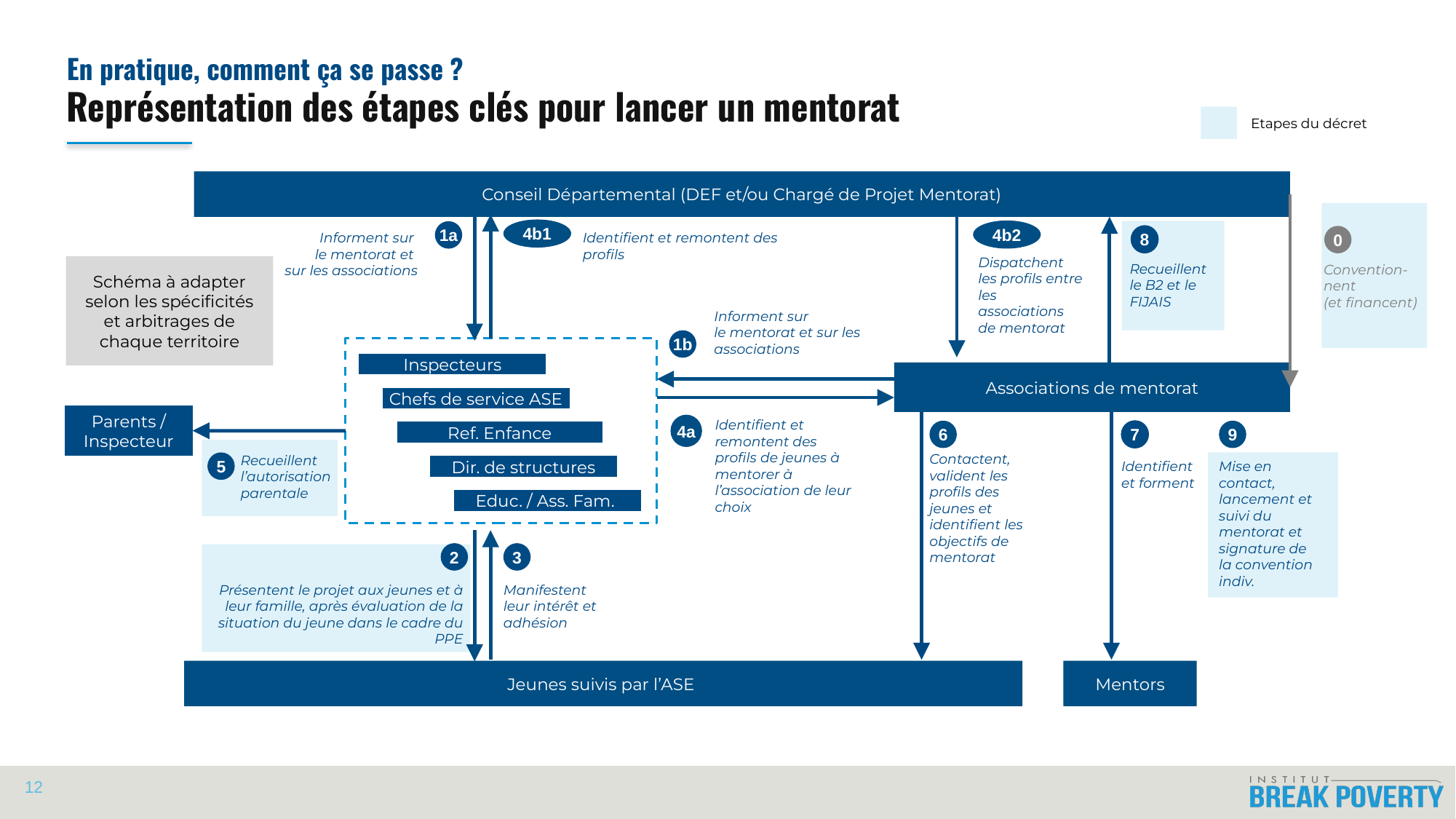

# En pratique, comment ça se passe ? Représentation des étapes clés pour lancer un mentorat

Etapes du décret
Conseil Départemental (DEF et/ou Chargé de Projet Mentorat)

4b1
4b2

1a
8
0
Informent sur
le mentorat et
sur les associations
Identifient et remontent des profils
Dispatchent les profils entre les associations de mentorat
Schéma à adapter selon les spécificités et arbitrages de chaque territoire
Convention-nent
(et financent)
Recueillent le B2 et le FIJAIS
Informent sur
le mentorat et sur les associations
1b

Inspecteurs

Associations de mentorat

Chefs de service ASE
Parents / Inspecteur
4a
Identifient et remontent des profils de jeunes à mentorer à l’association de leur choix
6
7
9
Ref. Enfance

Contactent, valident les profils des jeunes et identifient les objectifs de
mentorat
Recueillent l’autorisation parentale

5
Dir. de structures
Identifient et forment
Mise en contact, lancement et suivi du mentorat et signature de la convention indiv.
Educ. / Ass. Fam.
2
3

Présentent le projet aux jeunes et à leur famille, après évaluation de la situation du jeune dans le cadre du PPE
Manifestent leur intérêt et adhésion
Jeunes suivis par l’ASE
Mentors
12